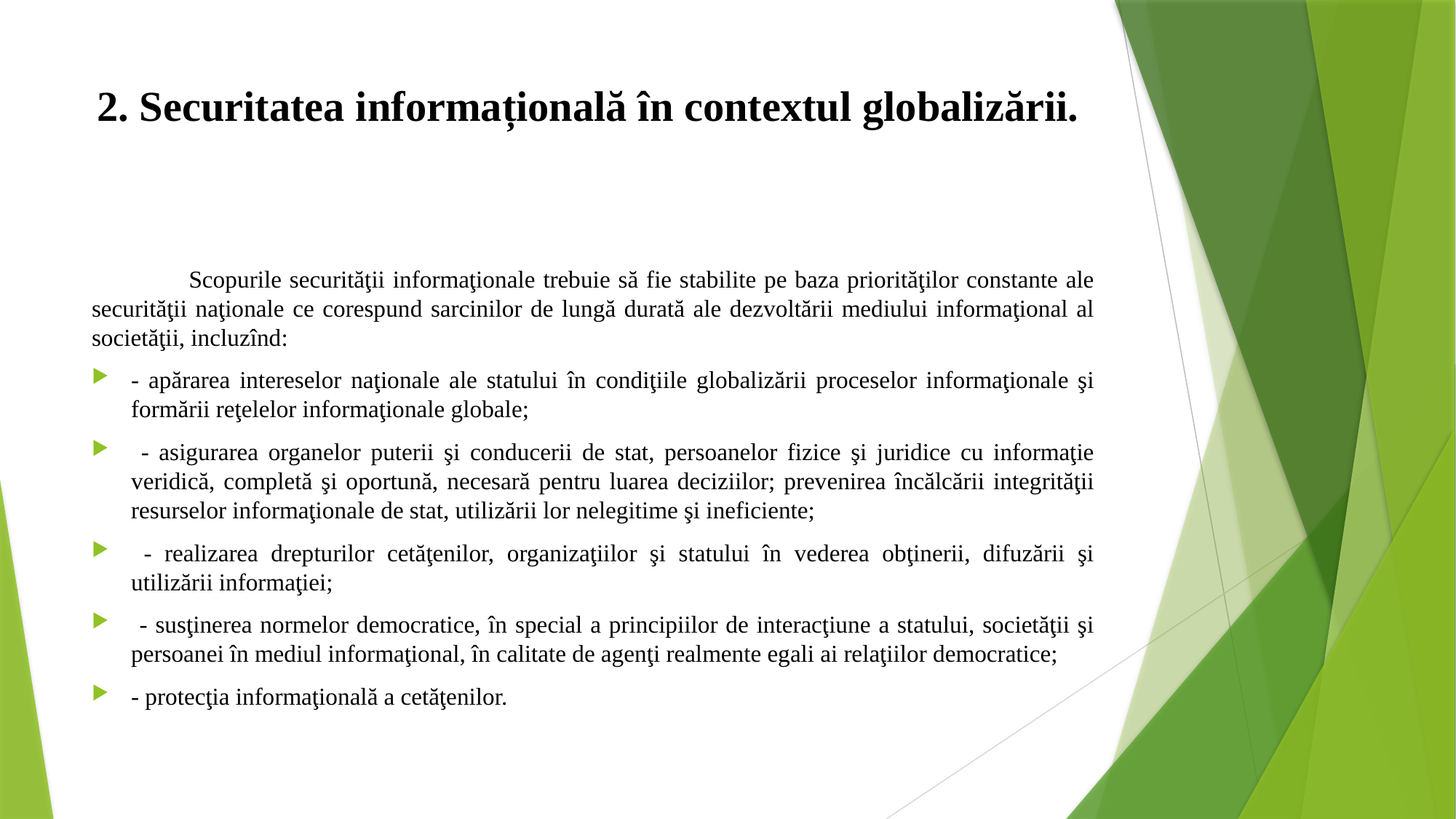

# 2. Securitatea informațională în contextul globalizării.
	Scopurile securităţii informaţionale trebuie să fie stabilite pe baza priorităţilor constante ale securităţii naţionale ce corespund sarcinilor de lungă durată ale dezvoltării mediului informaţional al societăţii, incluzînd:
- apărarea intereselor naţionale ale statului în condiţiile globalizării proceselor informaţionale şi formării reţelelor informaţionale globale;
 - asigurarea organelor puterii şi conducerii de stat, persoanelor fizice şi juridice cu informaţie veridică, completă şi oportună, necesară pentru luarea deciziilor; prevenirea încălcării integrităţii resurselor informaţionale de stat, utilizării lor nelegitime şi ineficiente;
 - realizarea drepturilor cetăţenilor, organizaţiilor şi statului în vederea obţinerii, difuzării şi utilizării informaţiei;
 - susţinerea normelor democratice, în special a principiilor de interacţiune a statului, societăţii şi persoanei în mediul informaţional, în calitate de agenţi realmente egali ai relaţiilor democratice;
- protecţia informaţională a cetăţenilor.